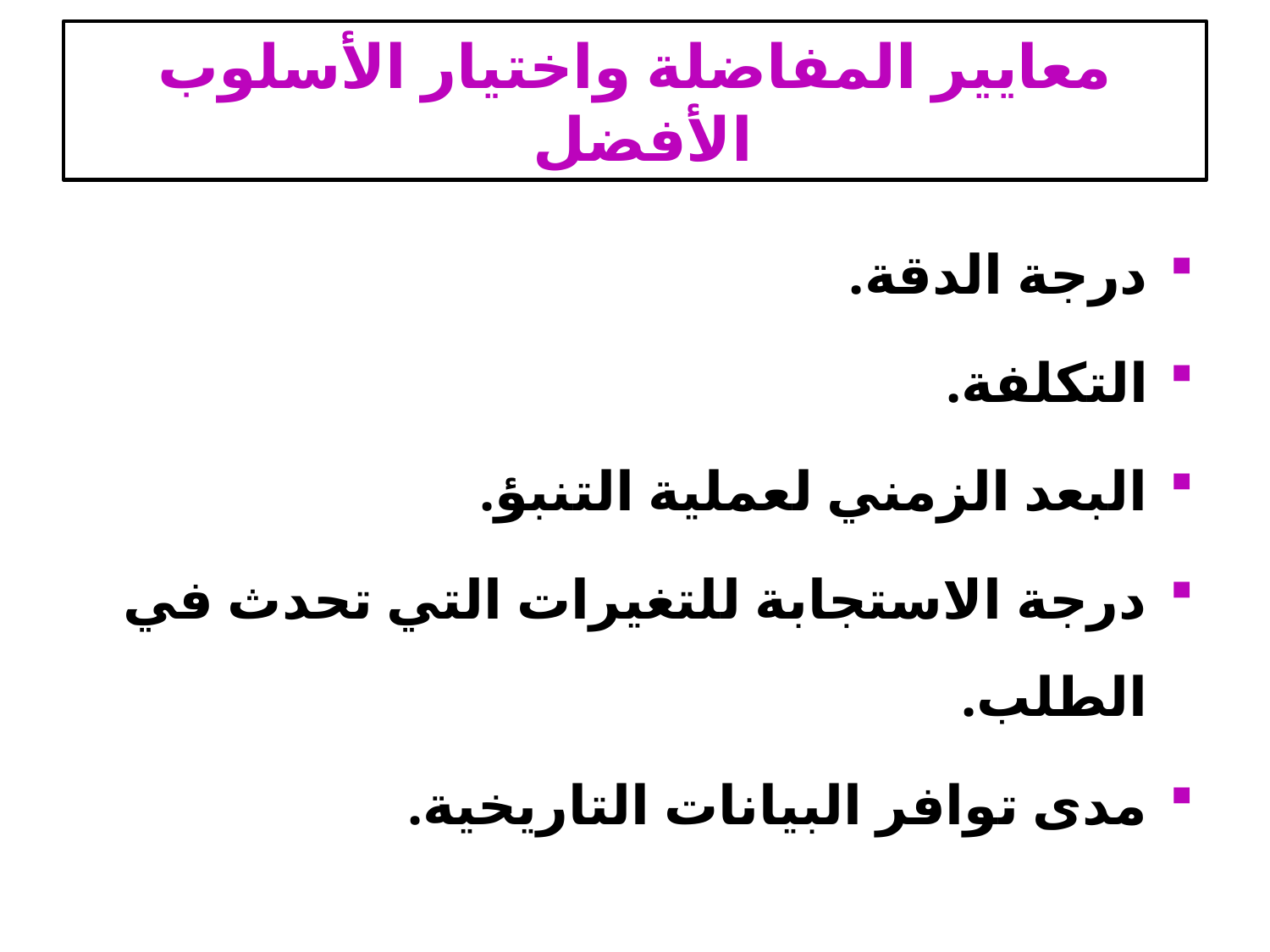

# معايير المفاضلة واختيار الأسلوب الأفضل
درجة الدقة.
التكلفة.
البعد الزمني لعملية التنبؤ.
درجة الاستجابة للتغيرات التي تحدث في الطلب.
مدى توافر البيانات التاريخية.